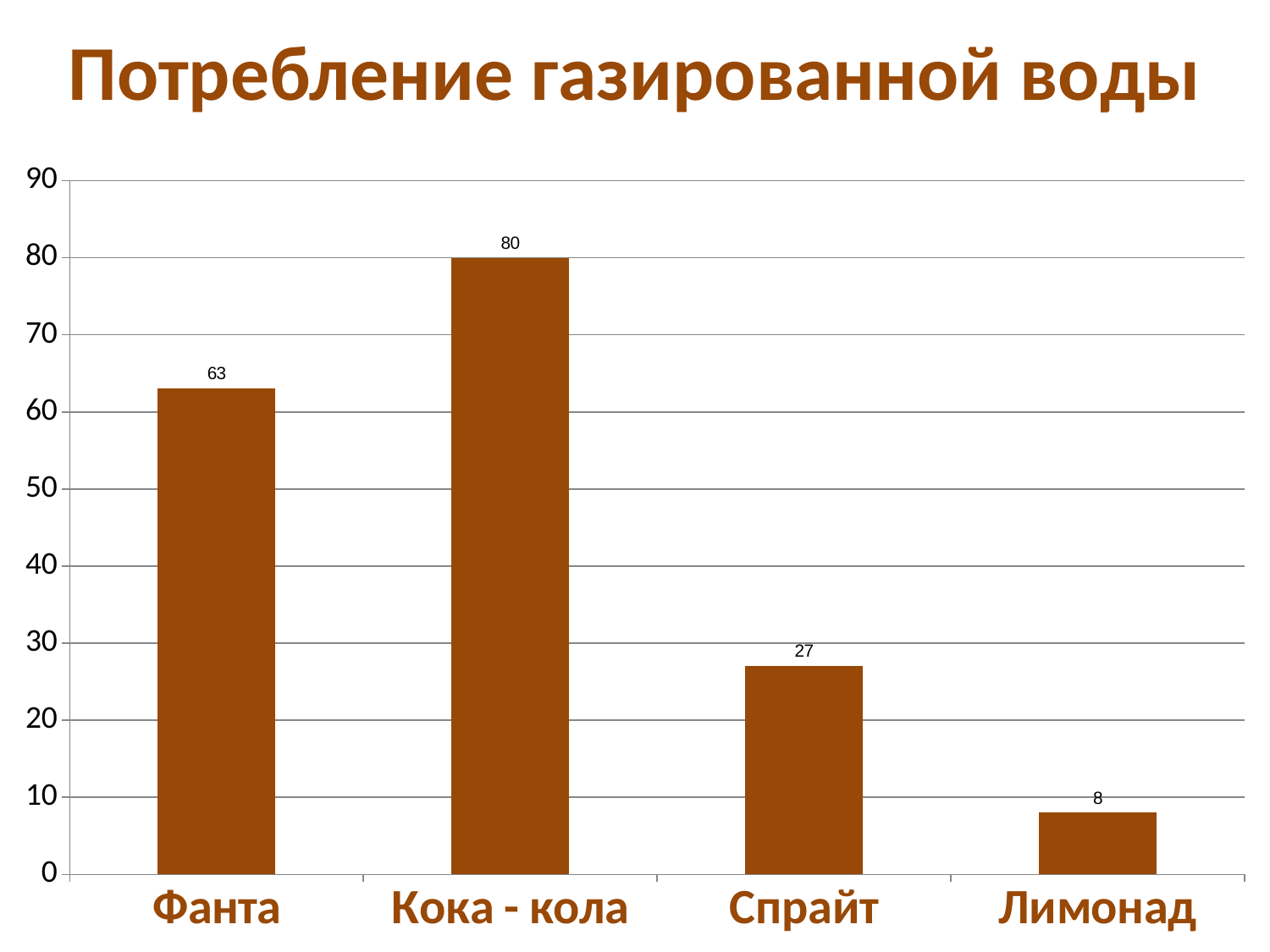

# Потребление газированной воды

### Chart

| Category | Потребление  |
|---|---|
| Фанта | 63.0 |
| Кока - кола | 80.0 |
| Спрайт | 27.0 |
| Лимонад | 8.0 |